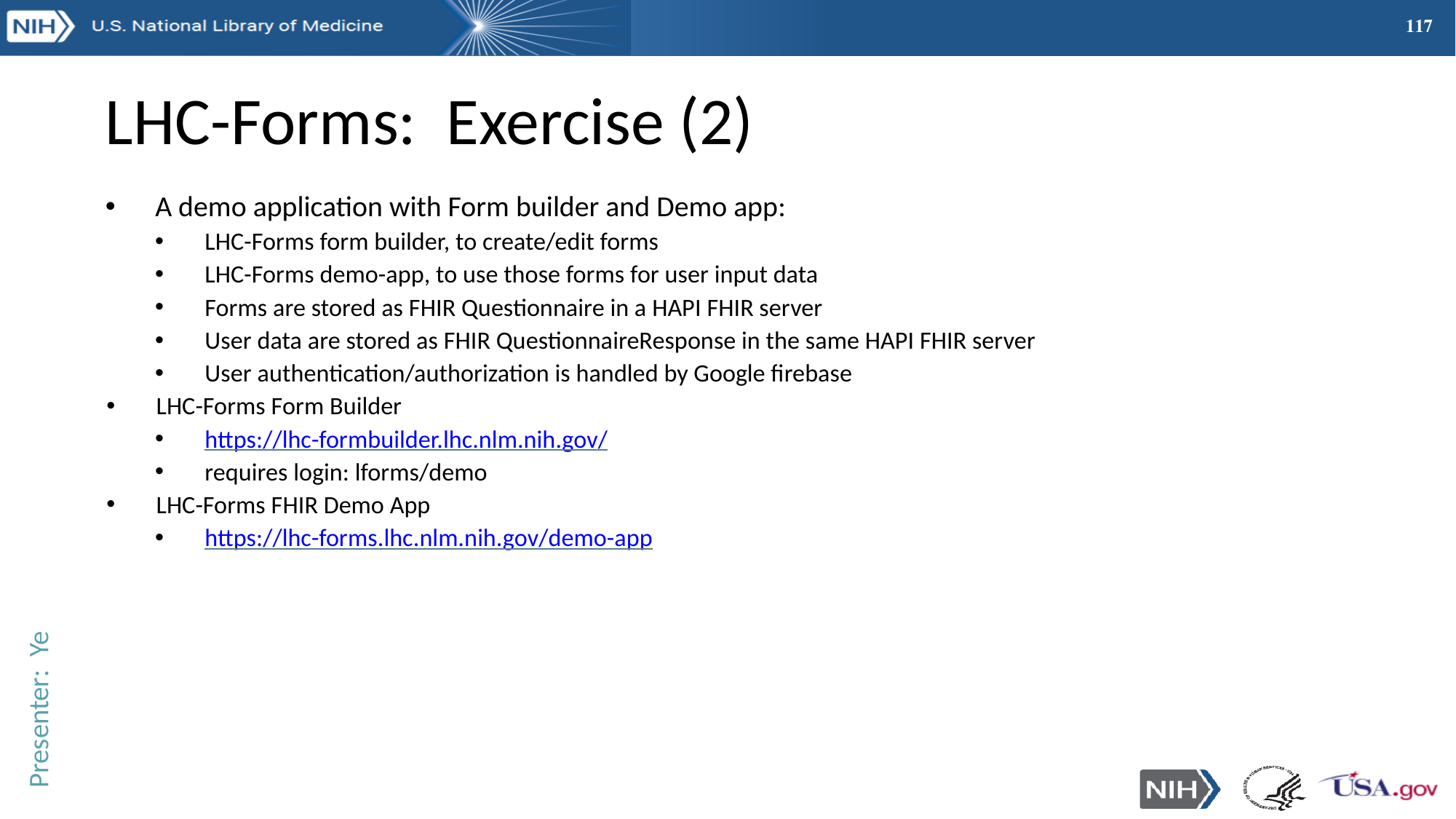

# LHC-Forms:  Exercise (2)
A demo application with Form builder and Demo app:
LHC-Forms form builder, to create/edit forms
LHC-Forms demo-app, to use those forms for user input data
Forms are stored as FHIR Questionnaire in a HAPI FHIR server
User data are stored as FHIR QuestionnaireResponse in the same HAPI FHIR server
User authentication/authorization is handled by Google firebase
LHC-Forms Form Builder
https://lhc-formbuilder.lhc.nlm.nih.gov/
requires login: lforms/demo
LHC-Forms FHIR Demo App
https://lhc-forms.lhc.nlm.nih.gov/demo-app
Presenter:  Ye